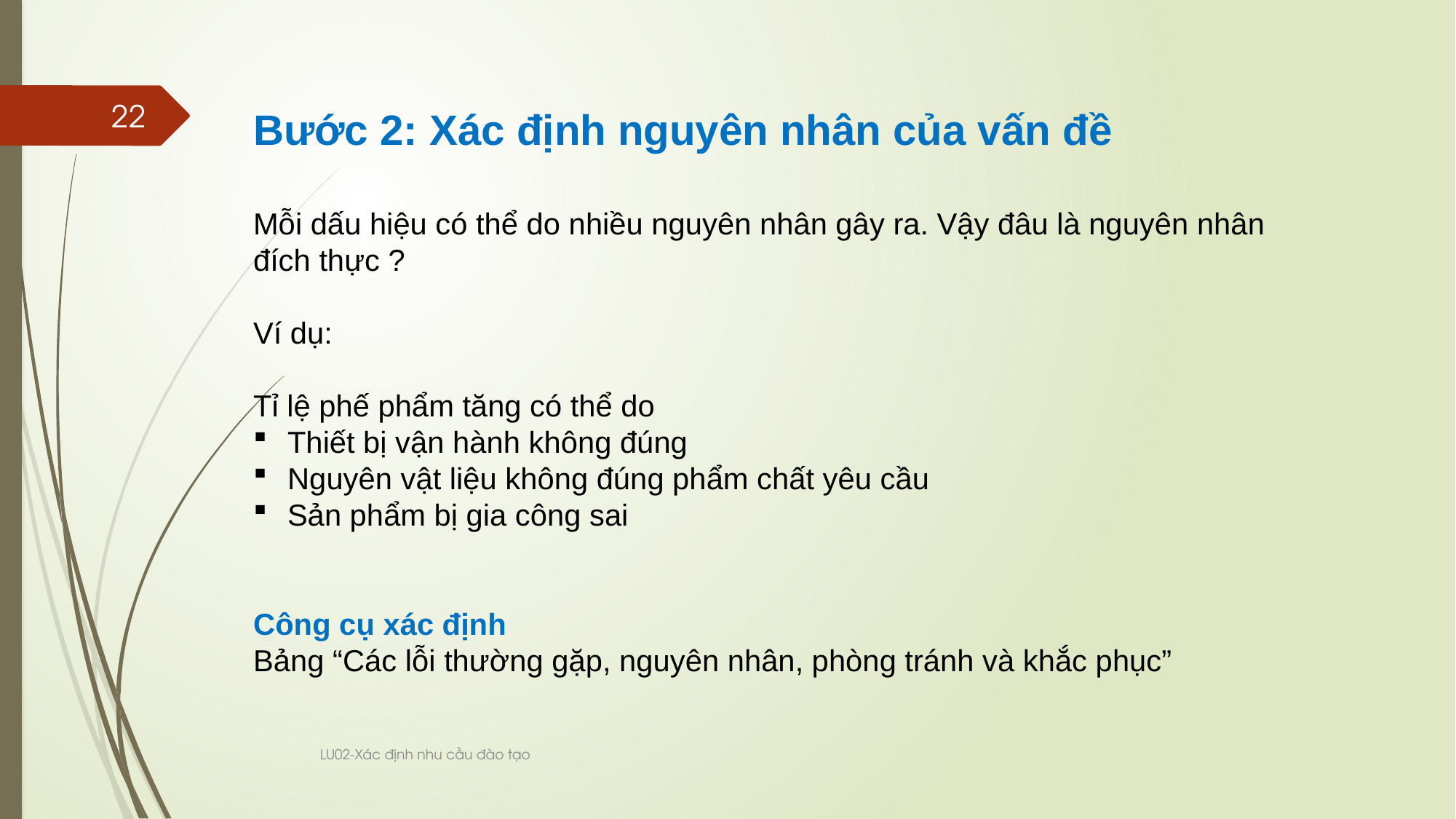

22
Bước 2: Xác định nguyên nhân của vấn đề
Mỗi dấu hiệu có thể do nhiều nguyên nhân gây ra. Vậy đâu là nguyên nhân đích thực ?

Ví dụ:

Tỉ lệ phế phẩm tăng có thể do
Thiết bị vận hành không đúng
Nguyên vật liệu không đúng phẩm chất yêu cầu
Sản phẩm bị gia công sai

Công cụ xác định
Bảng “Các lỗi thường gặp, nguyên nhân, phòng tránh và khắc phục”

LU02-Xác định nhu cầu đào tạo